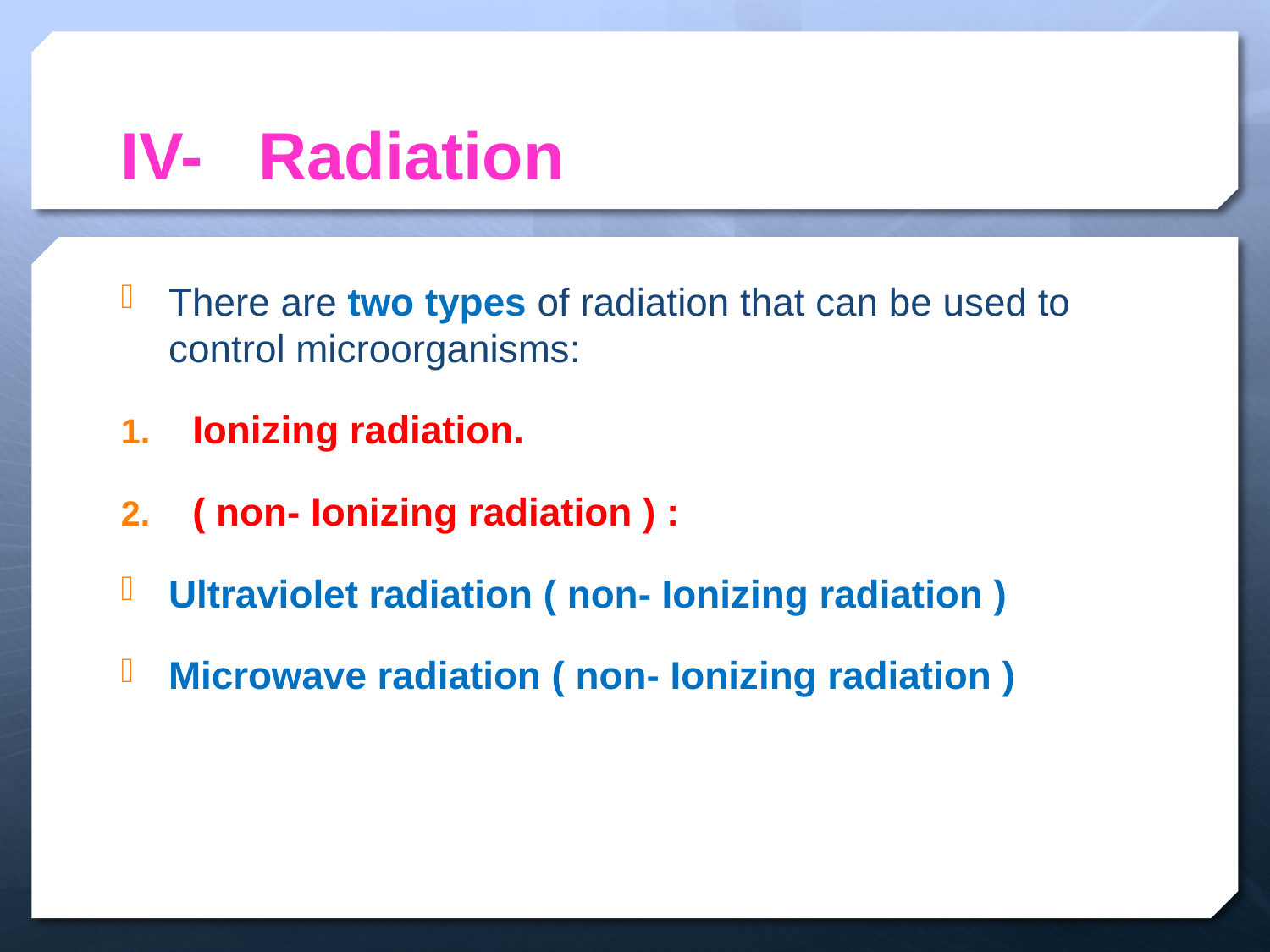

# IV-   Radiation
There are two types of radiation that can be used to control microorganisms:
Ionizing radiation.
( non- Ionizing radiation ) :
Ultraviolet radiation ( non- Ionizing radiation )
Microwave radiation ( non- Ionizing radiation )